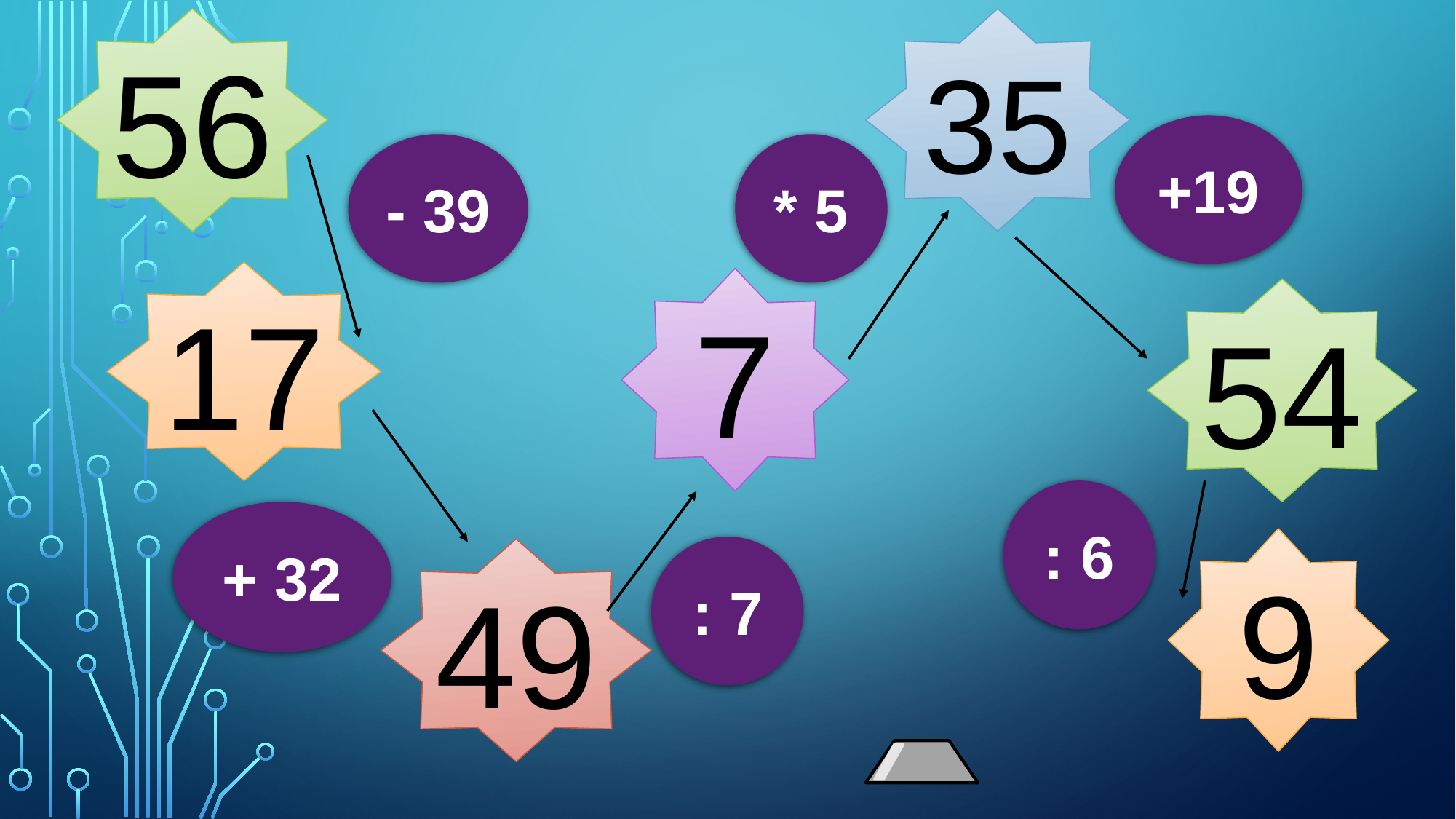

56
35
+19
- 39
* 5
17
7
54
: 6
+ 32
9
: 7
49